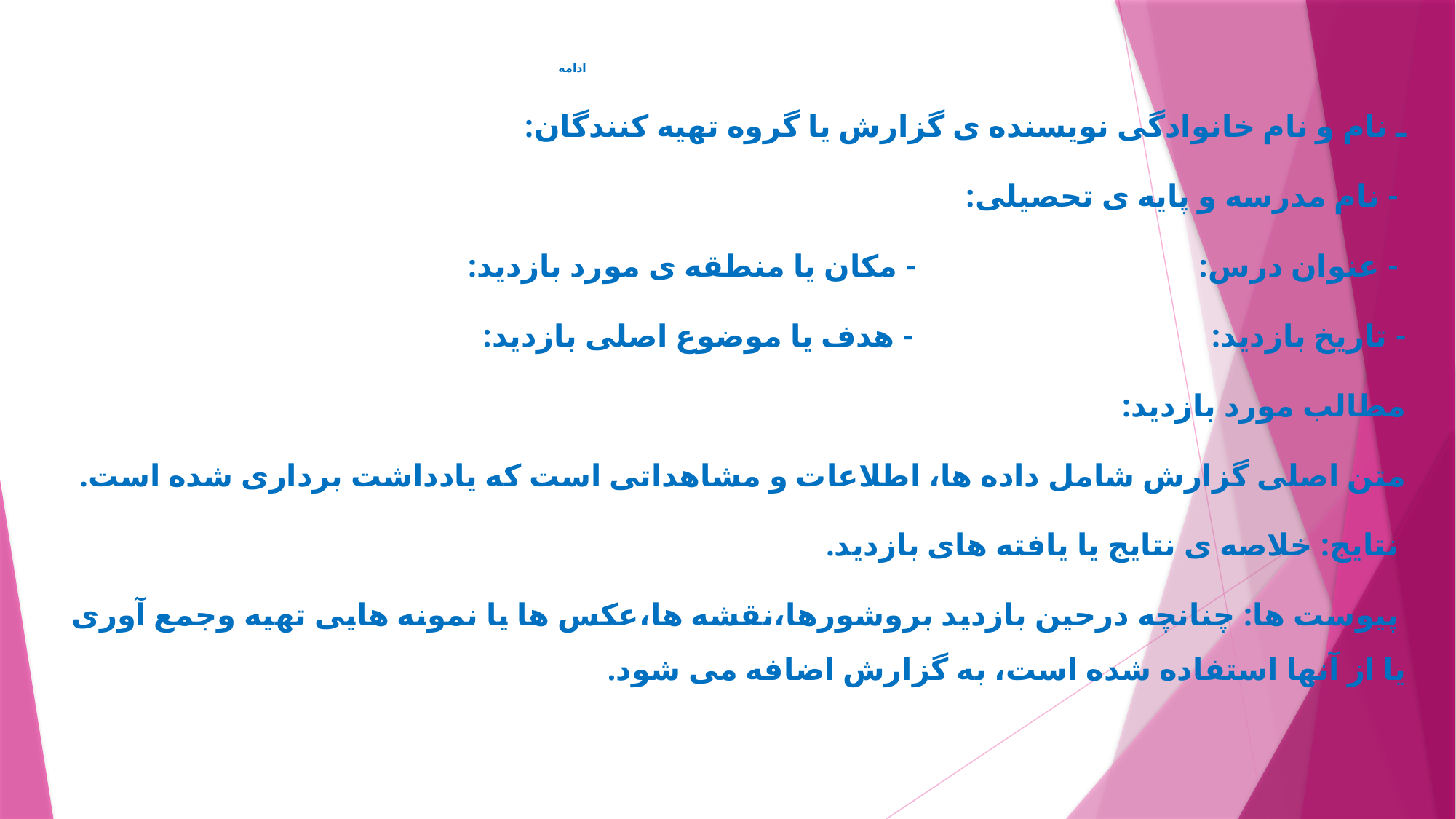

# ادامه
ـ نام و نام خانوادگی نويسنده ی گزارش يا گروه تهيه کنندگان:
 - نام مدرسه و پايه ی تحصيلی:
 - عنوان درس:                                    - مکان يا منطقه ی مورد بازديد:
- تاريخ بازديد:                                      - هدف يا موضوع اصلی بازديد:
مطالب مورد بازديد:
متن اصلی گزارش شامل داده ها، اطلاعات و مشاهداتی است که يادداشت برداری شده است.
 نتايج: خلاصه ی نتايج يا يافته های بازديد.
 پيوست ها: چنانچه درحين بازديد بروشورها،نقشه ها،عکس ها يا نمونه هايی تهيه وجمع آوری يا از آنها استفاده شده است، به گزارش اضافه می شود.